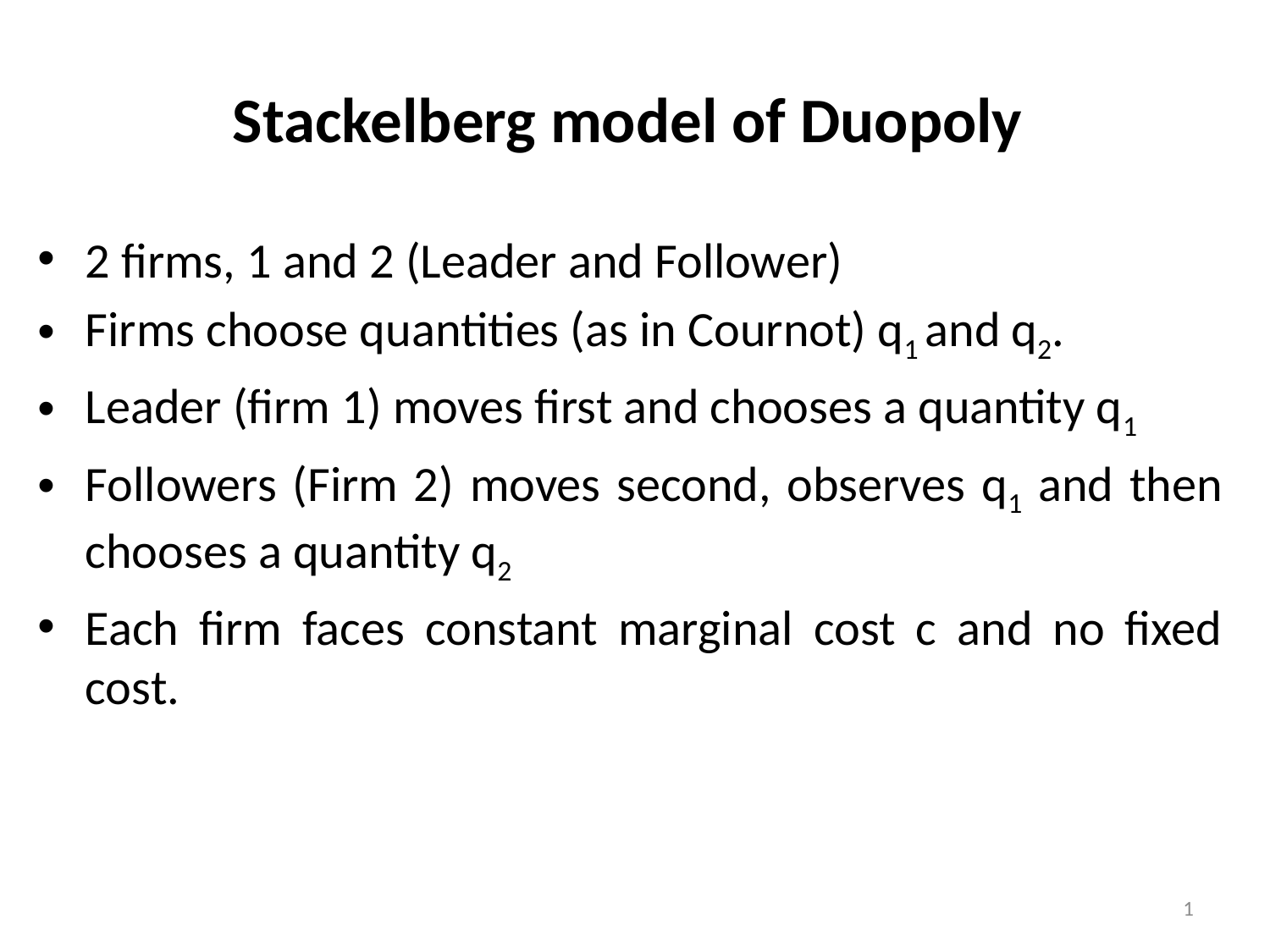

# Stackelberg model of Duopoly
2 firms, 1 and 2 (Leader and Follower)
Firms choose quantities (as in Cournot) q1 and q2.
Leader (firm 1) moves first and chooses a quantity q1
Followers (Firm 2) moves second, observes q1 and then chooses a quantity q2
Each firm faces constant marginal cost c and no fixed cost.
1